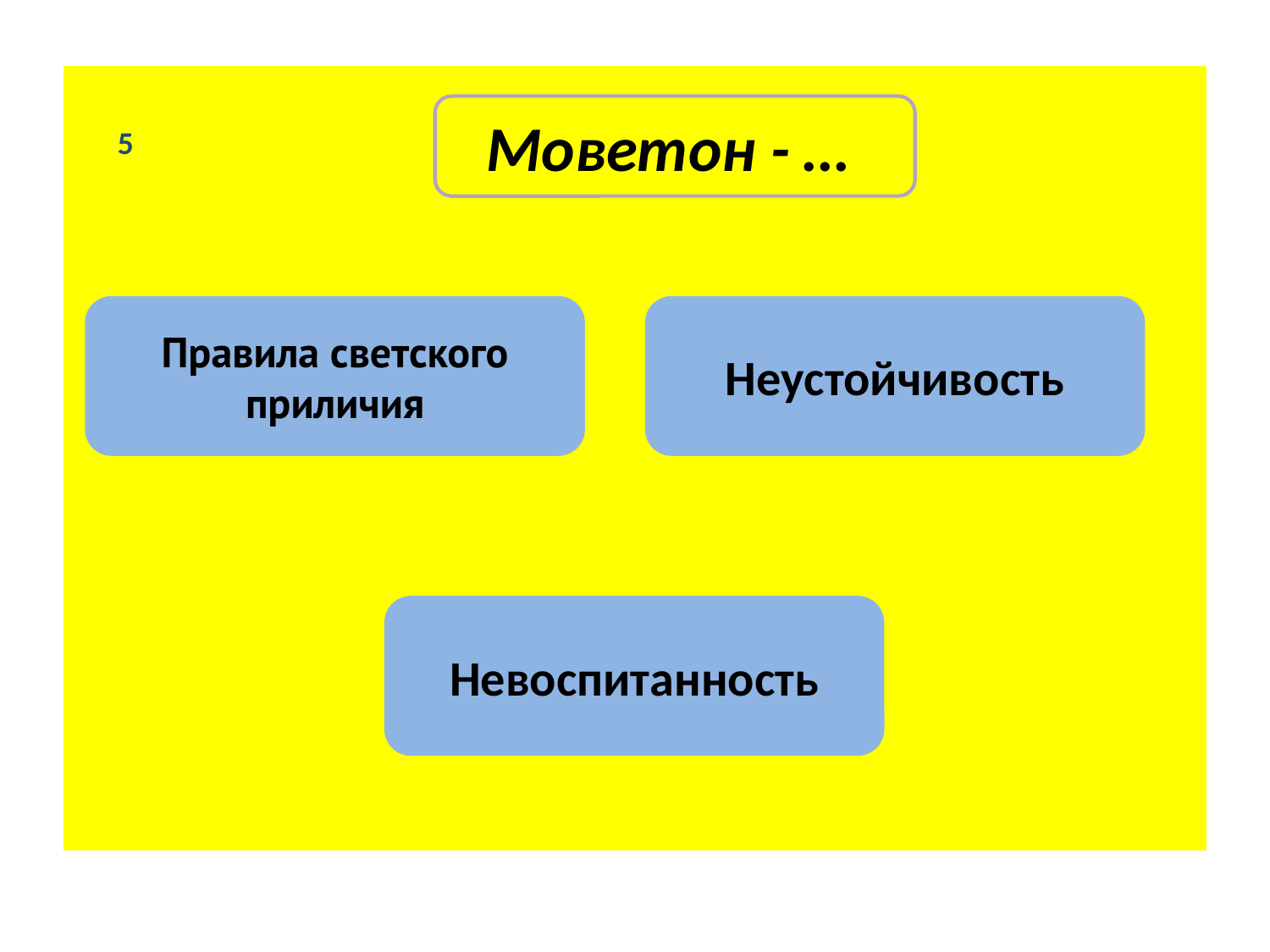

#

Моветон - …
5
Правила светского приличия
Неустойчивость
Невоспитанность